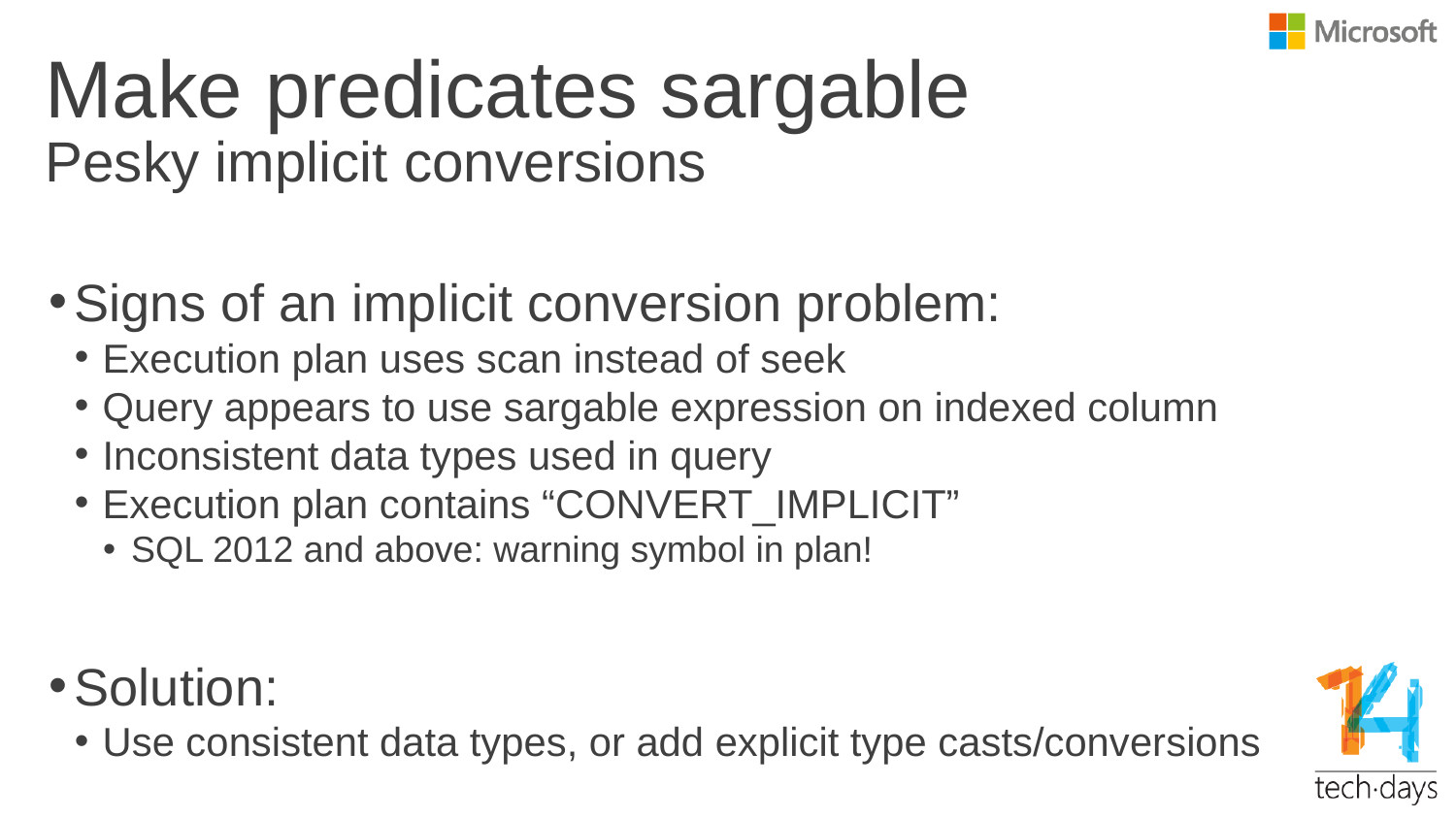

# Make predicates sargable
Pesky implicit conversions
Signs of an implicit conversion problem:
Execution plan uses scan instead of seek
Query appears to use sargable expression on indexed column
Inconsistent data types used in query
Execution plan contains “CONVERT_IMPLICIT”
SQL 2012 and above: warning symbol in plan!

Solution:
Use consistent data types, or add explicit type casts/conversions